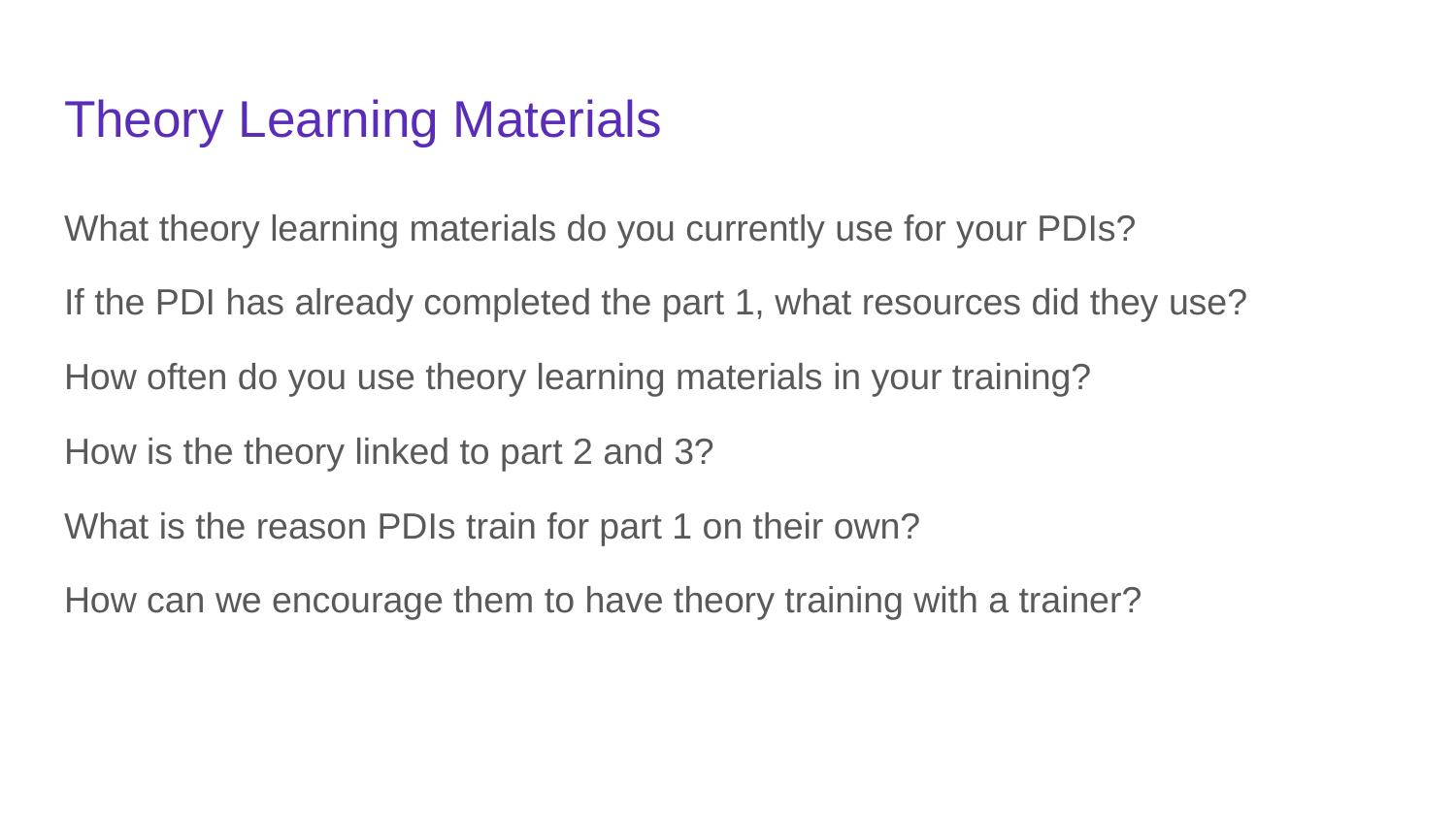

# Theory Learning Materials
What theory learning materials do you currently use for your PDIs?
If the PDI has already completed the part 1, what resources did they use?
How often do you use theory learning materials in your training?
How is the theory linked to part 2 and 3?
What is the reason PDIs train for part 1 on their own?
How can we encourage them to have theory training with a trainer?